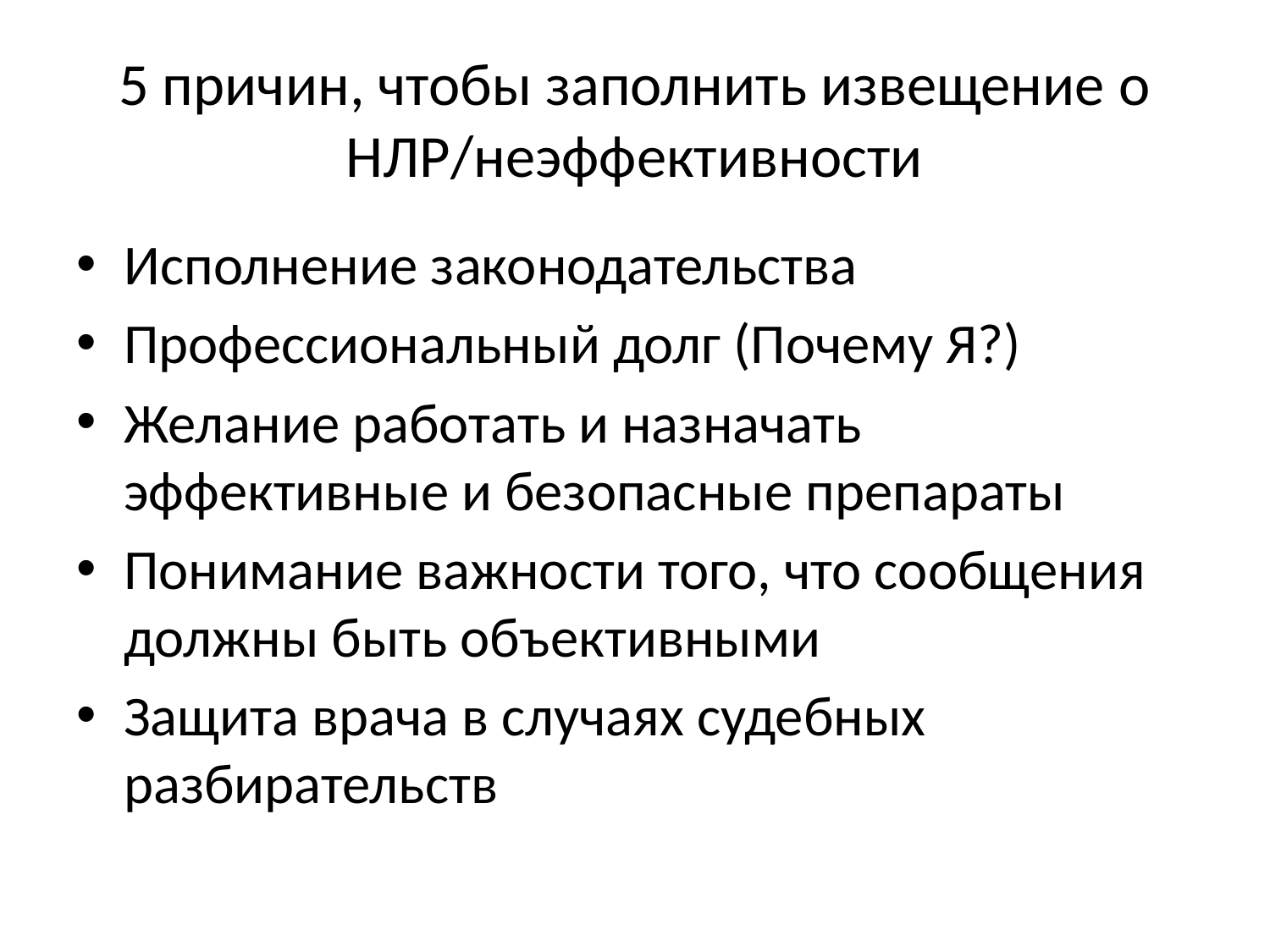

# 5 причин, чтобы заполнить извещение о НЛР/неэффективности
Исполнение законодательства
Профессиональный долг (Почему Я?)
Желание работать и назначать эффективные и безопасные препараты
Понимание важности того, что сообщения должны быть объективными
Защита врача в случаях судебных разбирательств